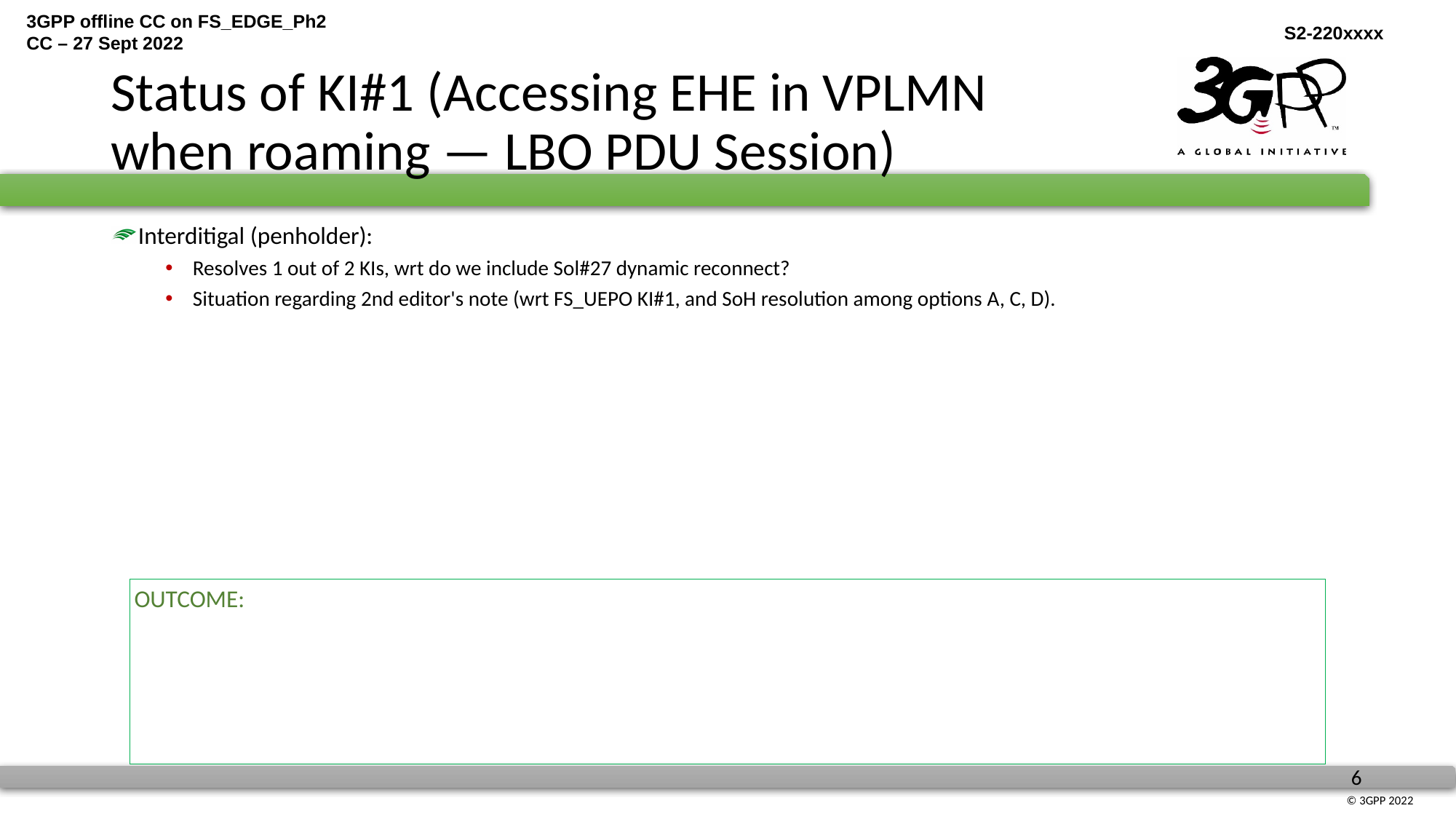

# Status of KI#1 (Accessing EHE in VPLMN when roaming — LBO PDU Session)
Interditigal (penholder):
Resolves 1 out of 2 KIs, wrt do we include Sol#27 dynamic reconnect?
Situation regarding 2nd editor's note (wrt FS_UEPO KI#1, and SoH resolution among options A, C, D).

OUTCOME: